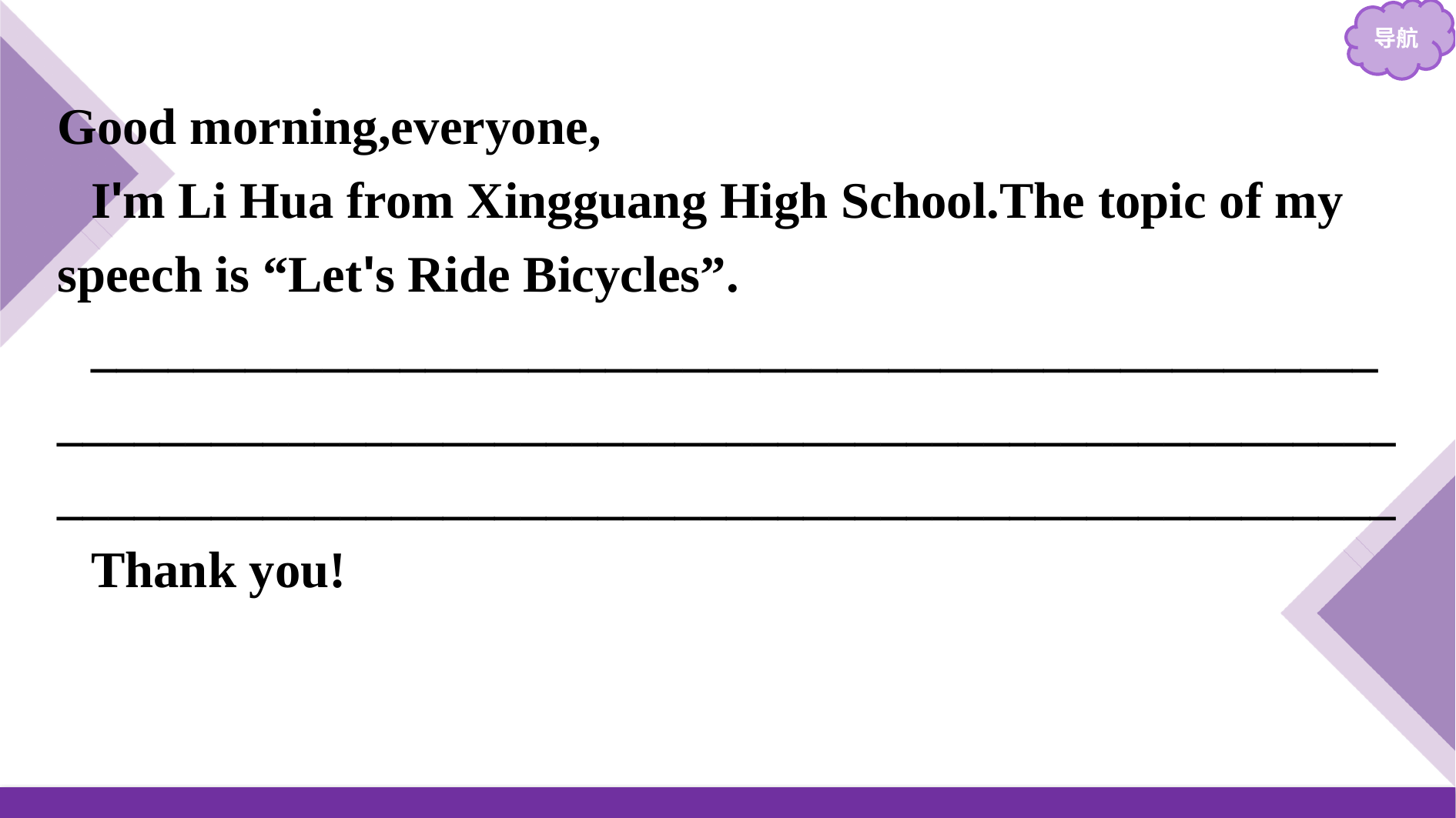

Good morning,everyone,
I'm Li Hua from Xingguang High School.The topic of my speech is “Let's Ride Bicycles”.
__________________________________________________________________________________________________________________________________________________________
Thank you!